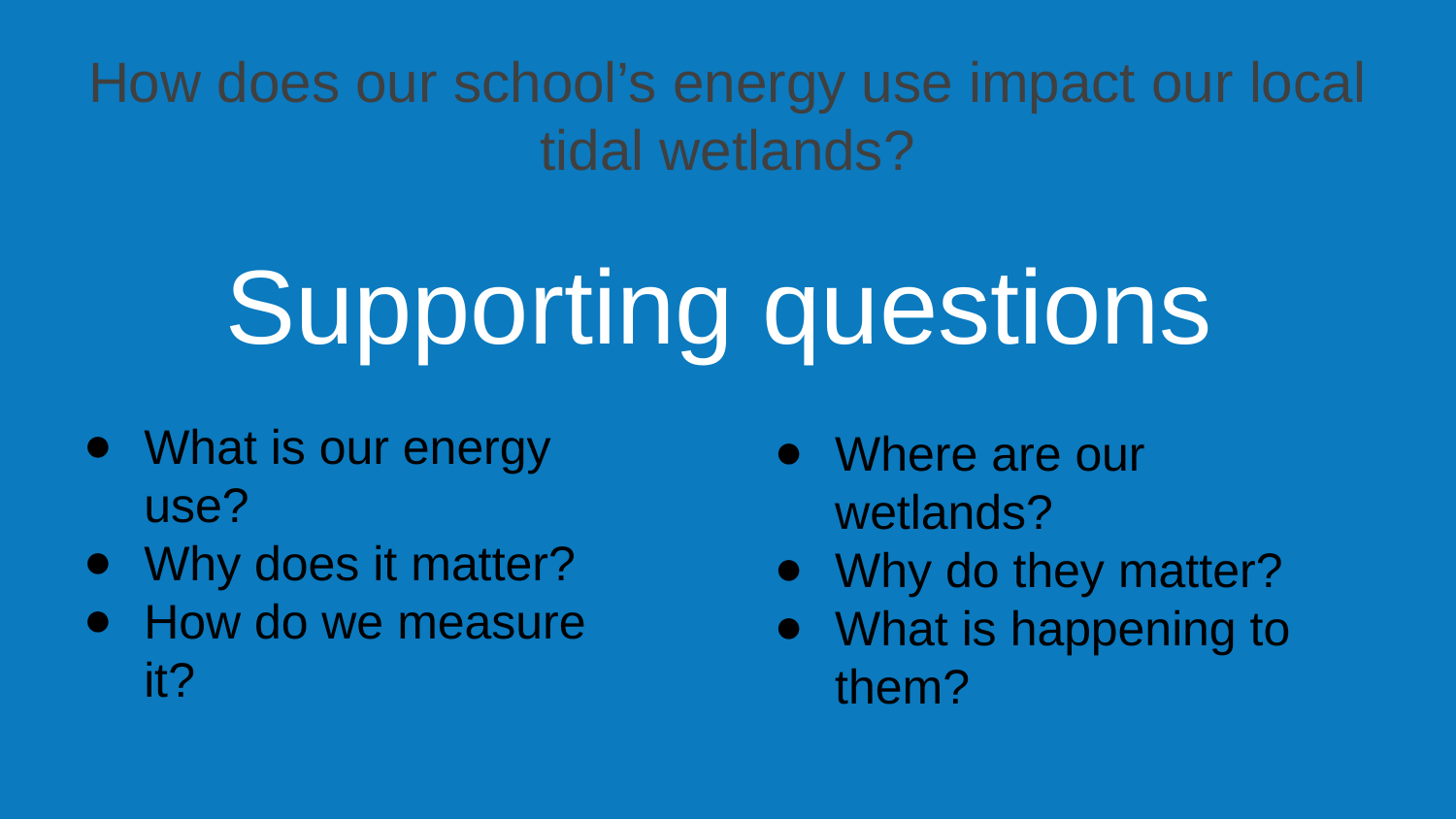

How does our school’s energy use impact our local tidal wetlands?

# Supporting questions
What is our energy use?
Why does it matter?
How do we measure it?
Where are our wetlands?
Why do they matter?
What is happening to them?